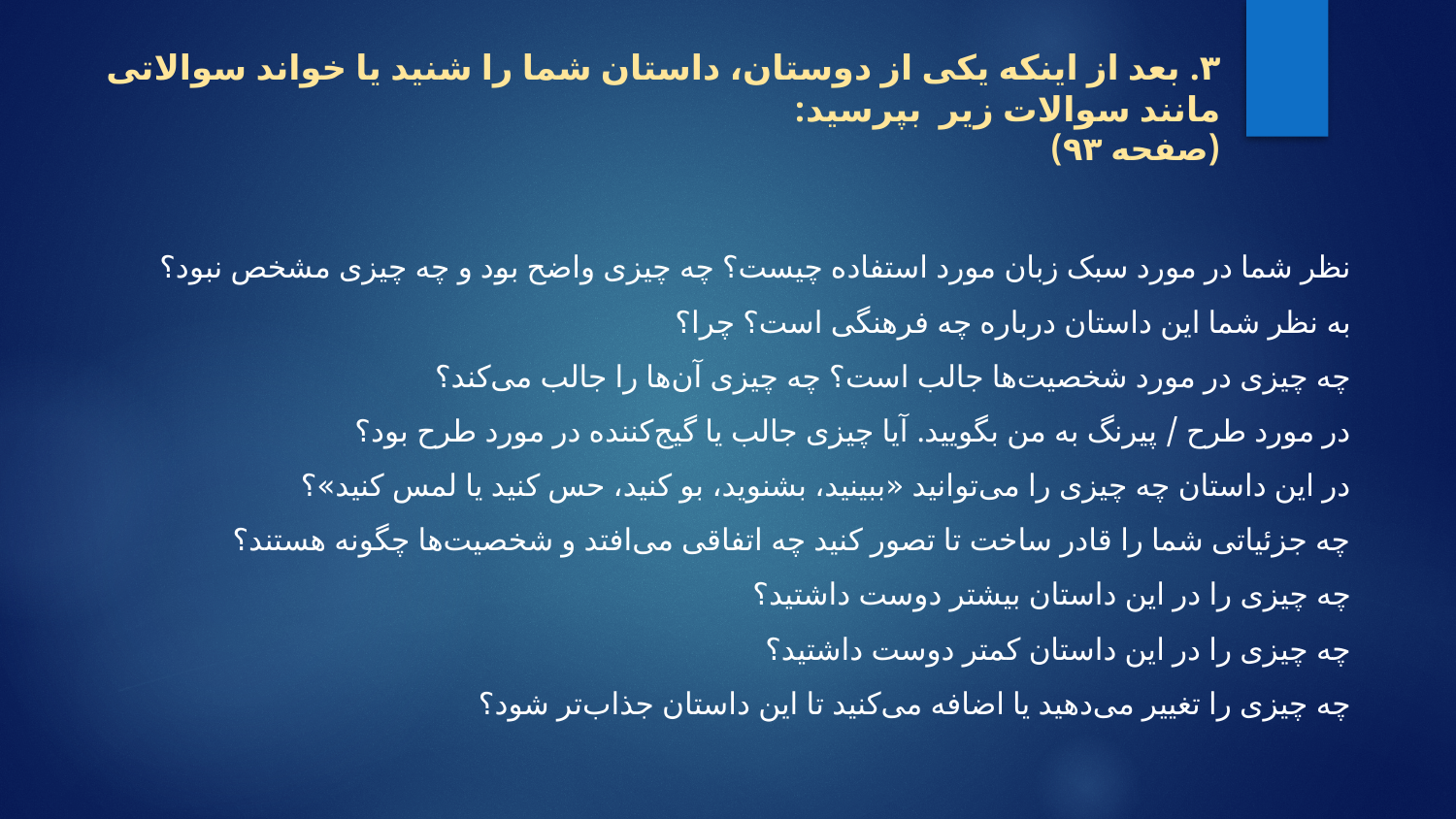

۳. بعد از اینکه یکی از دوستان، داستان شما را شنید یا خواند سوالاتی مانند سوالات زیر  بپرسید:
(صفحه ۹۳)

نظر شما در مورد سبک زبان مورد استفاده چیست؟ چه چیزی واضح بود و چه چیزی مشخص نبود؟
به نظر شما این داستان درباره چه فرهنگی است؟ چرا؟
چه چیزی در مورد شخصیت‌ها جالب است؟ چه چیزی آن‌ها را جالب می‌کند؟
در مورد طرح / پیرنگ به من بگویید. آیا چیزی جالب یا گیج‌کننده در مورد طرح بود؟
در این داستان چه چیزی را می‌توانید «ببینید، بشنوید، بو کنید، حس کنید یا لمس کنید»؟
چه جزئیاتی شما را قادر ساخت تا تصور کنید چه اتفاقی می‌افتد و شخصیت‌ها چگونه هستند؟
چه چیزی را در این داستان بیشتر دوست داشتید؟
چه چیزی را در این داستان کمتر دوست داشتید؟
چه چیزی را تغییر می‌دهید یا اضافه می‌کنید تا این داستان جذاب‌تر شود؟